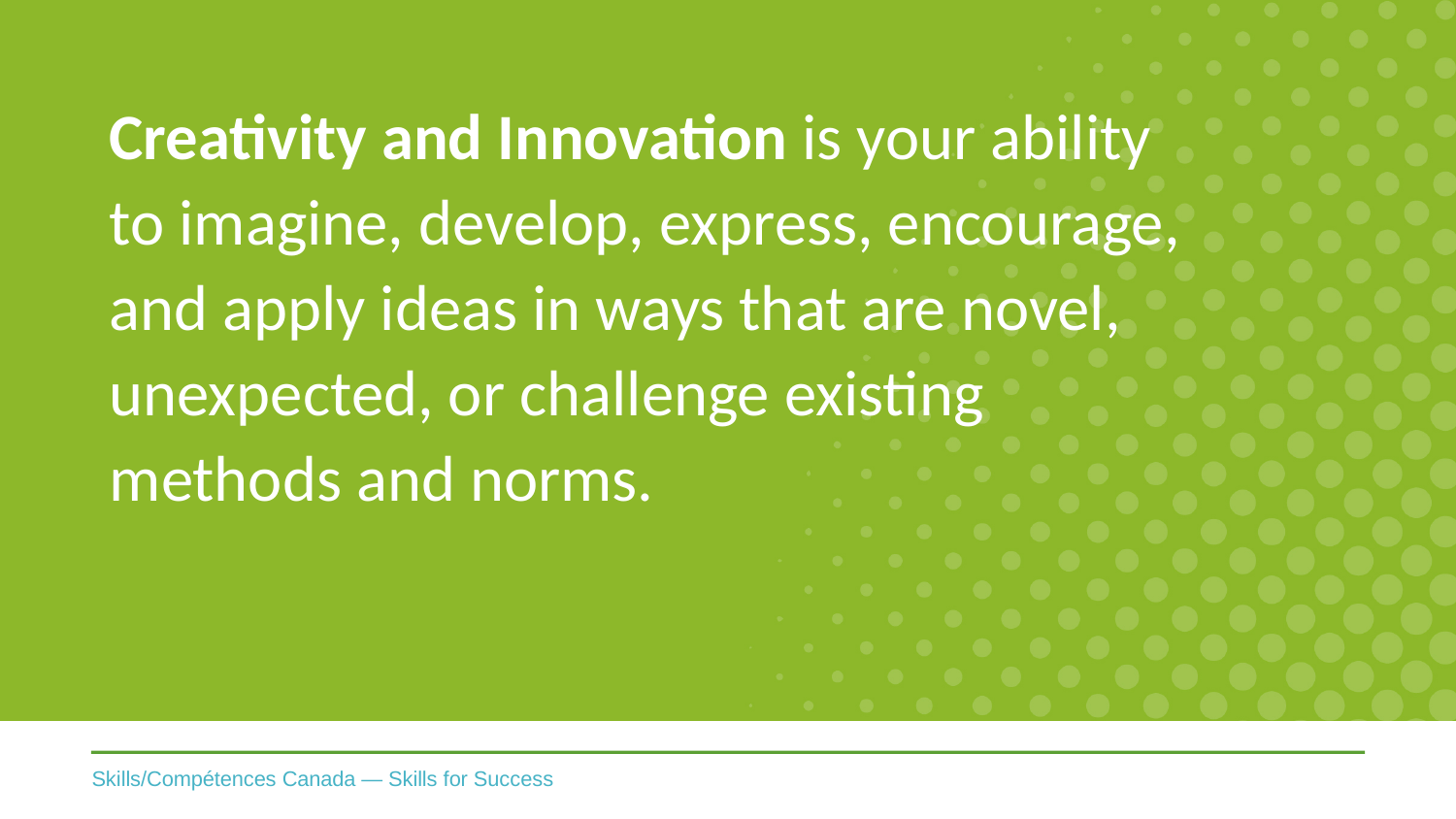

Creativity and Innovation is your ability to imagine, develop, express, encourage, and apply ideas in ways that are novel, unexpected, or challenge existing methods and norms.